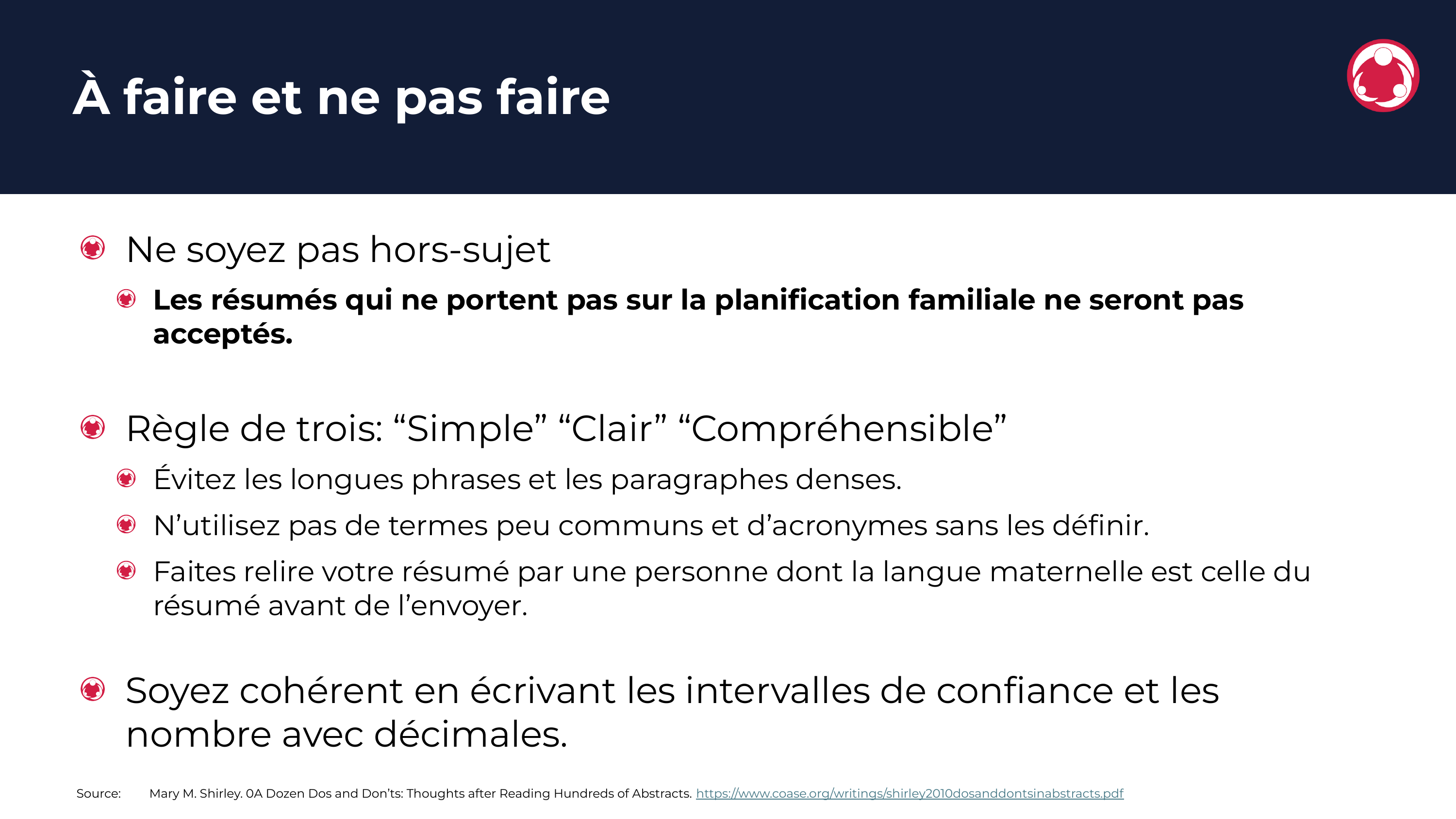

À faire et ne pas faire
Ne soyez pas hors-sujet
Les résumés qui ne portent pas sur la planification familiale ne seront pas acceptés.
Règle de trois: “Simple” “Clair” “Compréhensible”
Évitez les longues phrases et les paragraphes denses.
N’utilisez pas de termes peu communs et d’acronymes sans les définir.
Faites relire votre résumé par une personne dont la langue maternelle est celle du résumé avant de l’envoyer.
Soyez cohérent en écrivant les intervalles de confiance et les nombre avec décimales.
Source:	Mary M. Shirley. 0A Dozen Dos and Don’ts: Thoughts after Reading Hundreds of Abstracts. https://www.coase.org/writings/shirley2010dosanddontsinabstracts.pdf